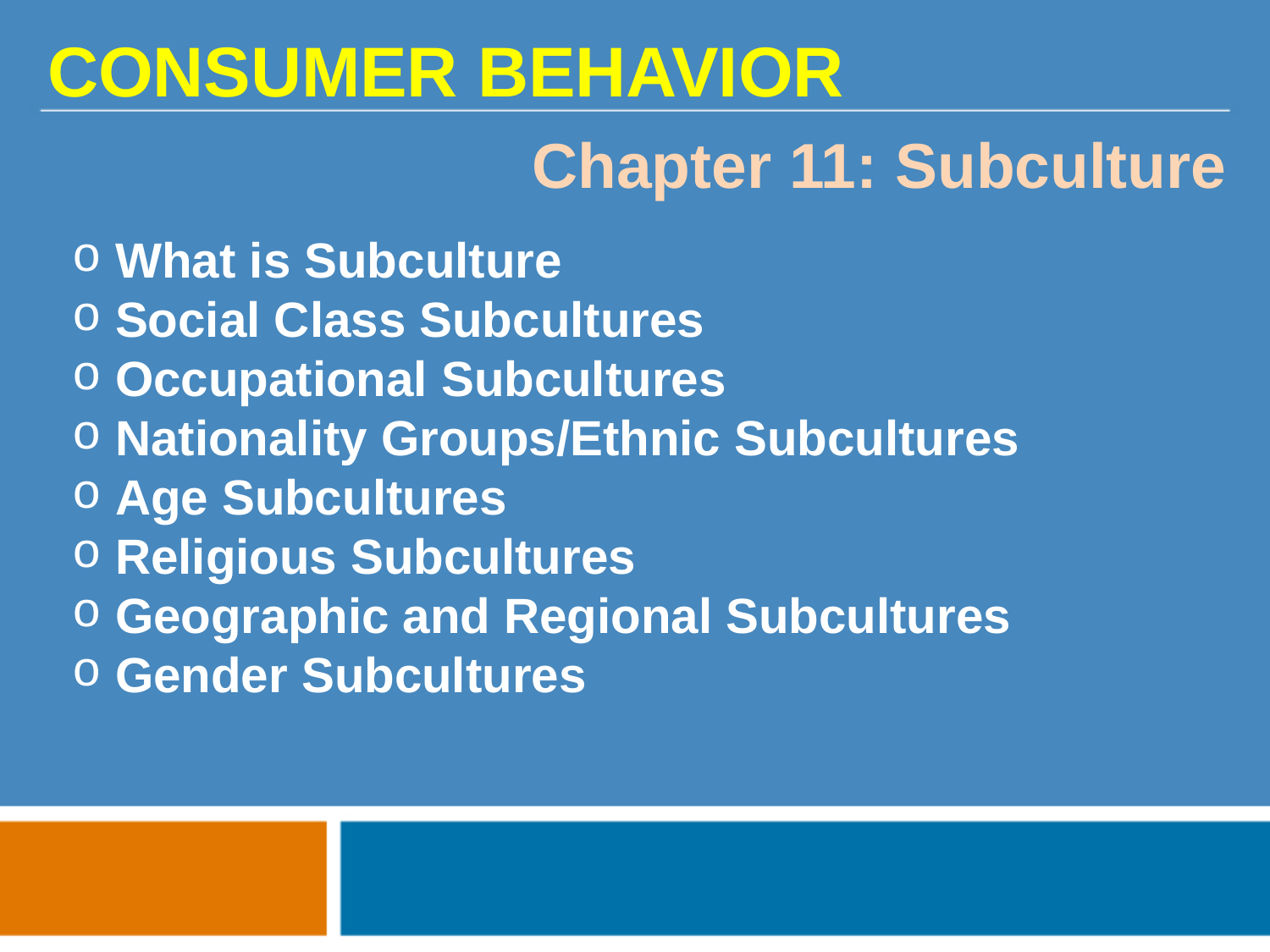

CONSUMER BEHAVIOR
Chapter 11: Subculture
 What is Subculture
 Social Class Subcultures
 Occupational Subcultures
 Nationality Groups/Ethnic Subcultures
 Age Subcultures
 Religious Subcultures
 Geographic and Regional Subcultures
 Gender Subcultures